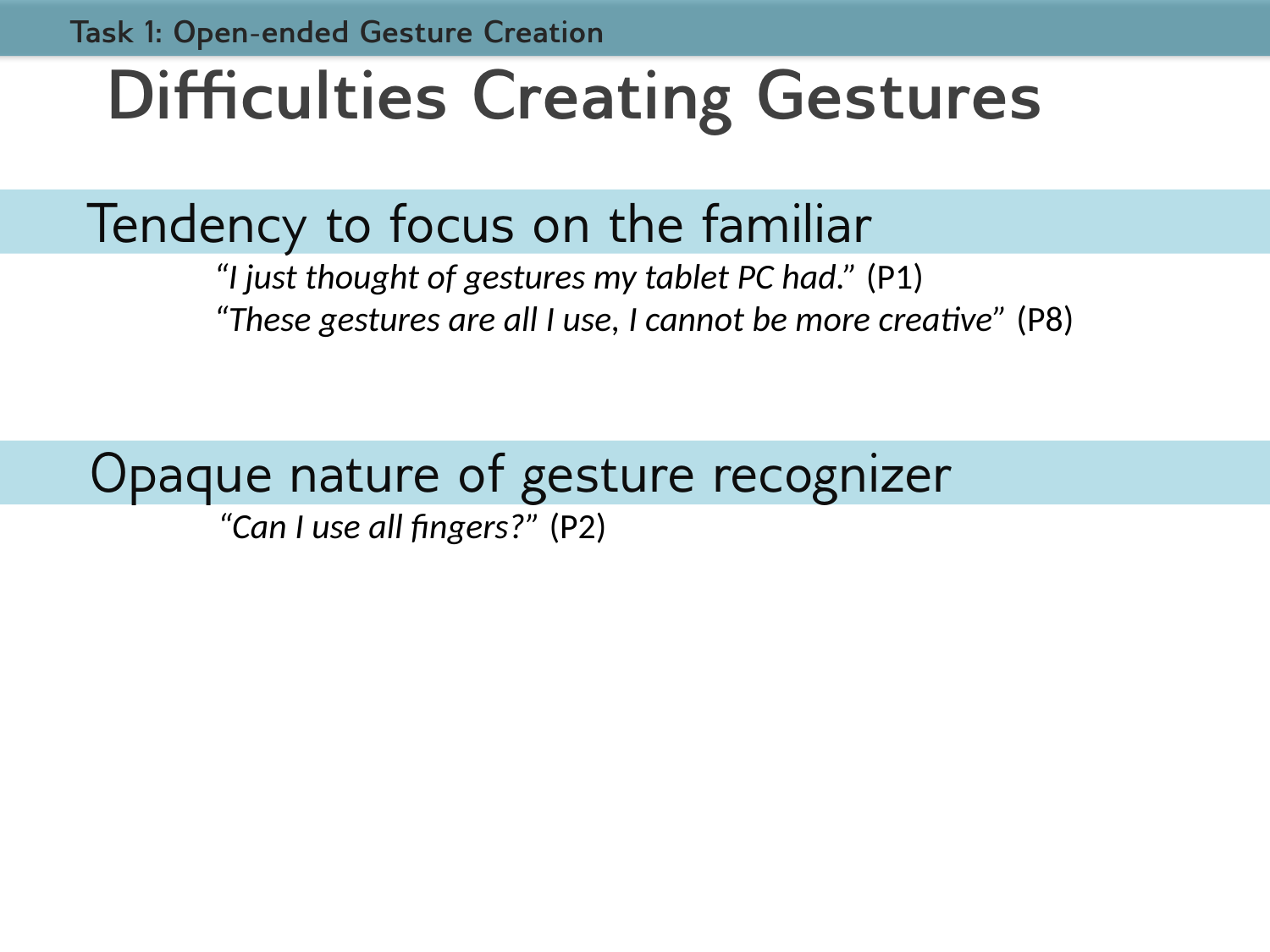

Task 1: Open-ended Gesture Creation
Difficulties Creating Gestures
Tendency to focus on the familiar
	“I just thought of gestures my tablet PC had.” (P1)
	“These gestures are all I use, I cannot be more creative” (P8)

Opaque nature of gesture recognizer
	“Can I use all fingers?” (P2)

